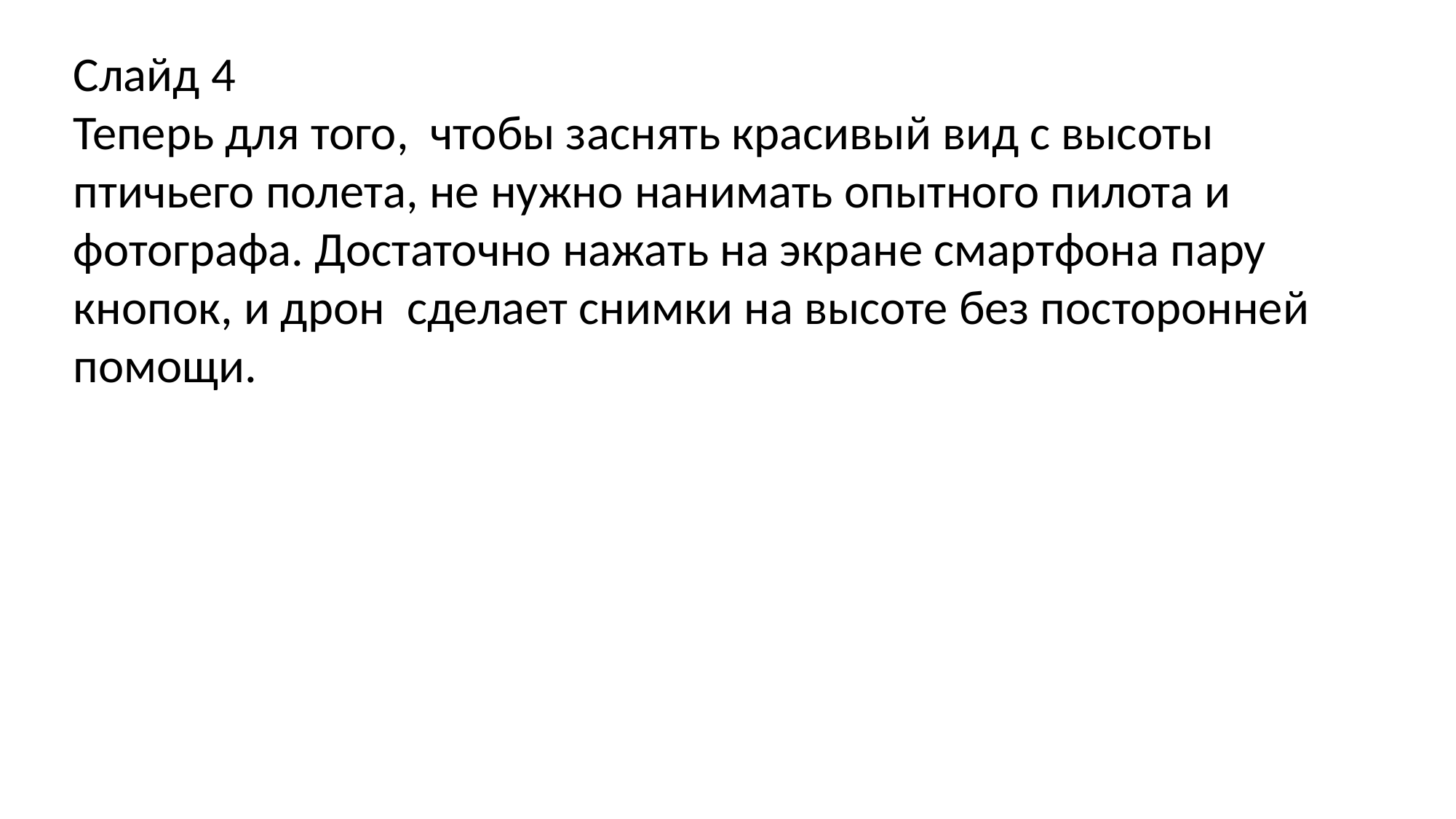

Слайд 4
Теперь для того,  чтобы заснять красивый вид с высоты птичьего полета, не нужно нанимать опытного пилота и фотографа. Достаточно нажать на экране смартфона пару кнопок, и дрон  сделает снимки на высоте без посторонней помощи.